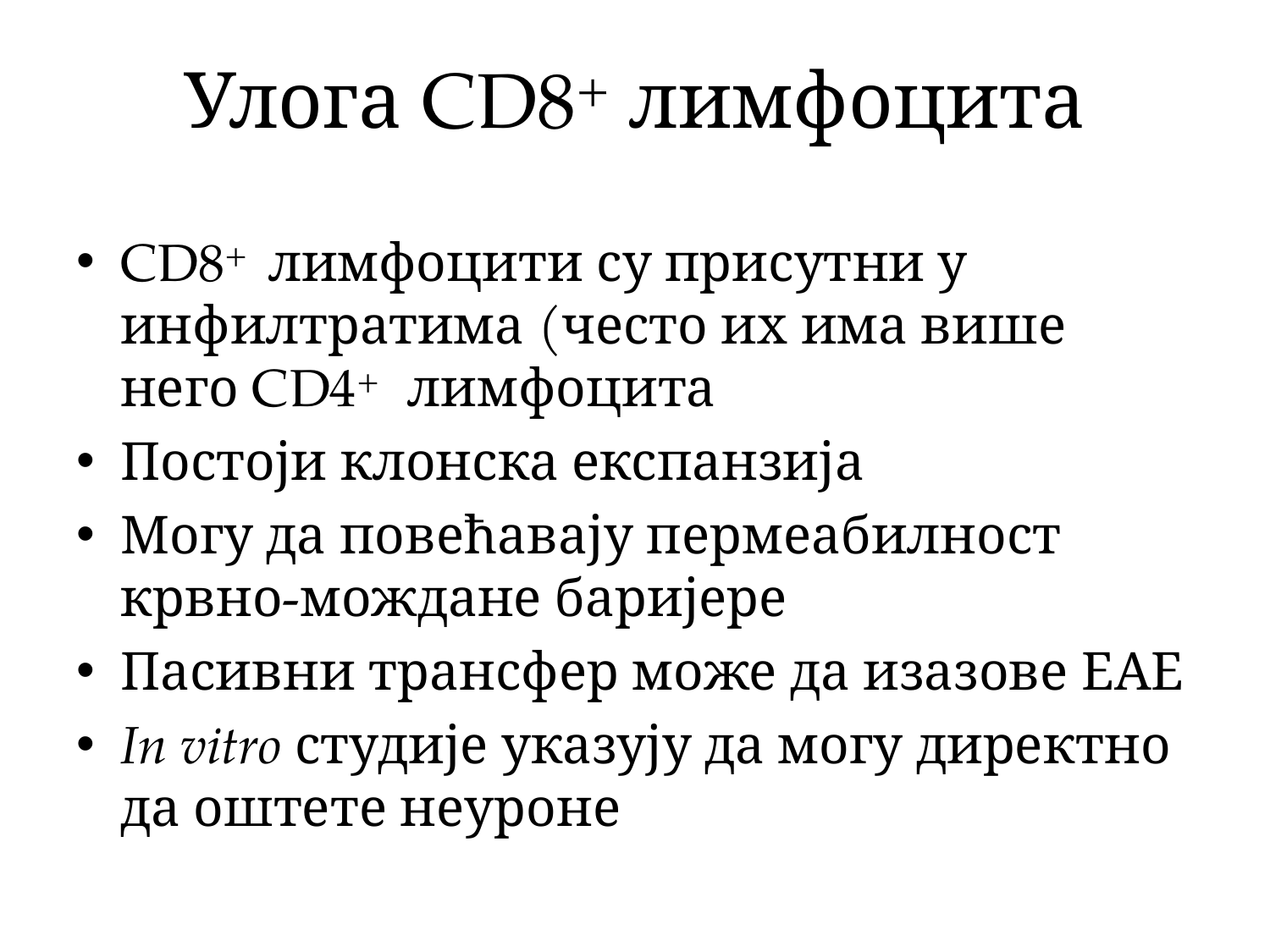

# Улога CD8+ лимфоцита
CD8+  лимфоцити су присутни у инфилтратима (често их има више него CD4+   лимфоцита
Постоји клонска експанзија
Могу да повећавају пермеабилност крвно-мождане баријере
Пасивни трансфер може да изазове ЕАЕ
In vitro студије указују да могу директно да оштете неуроне